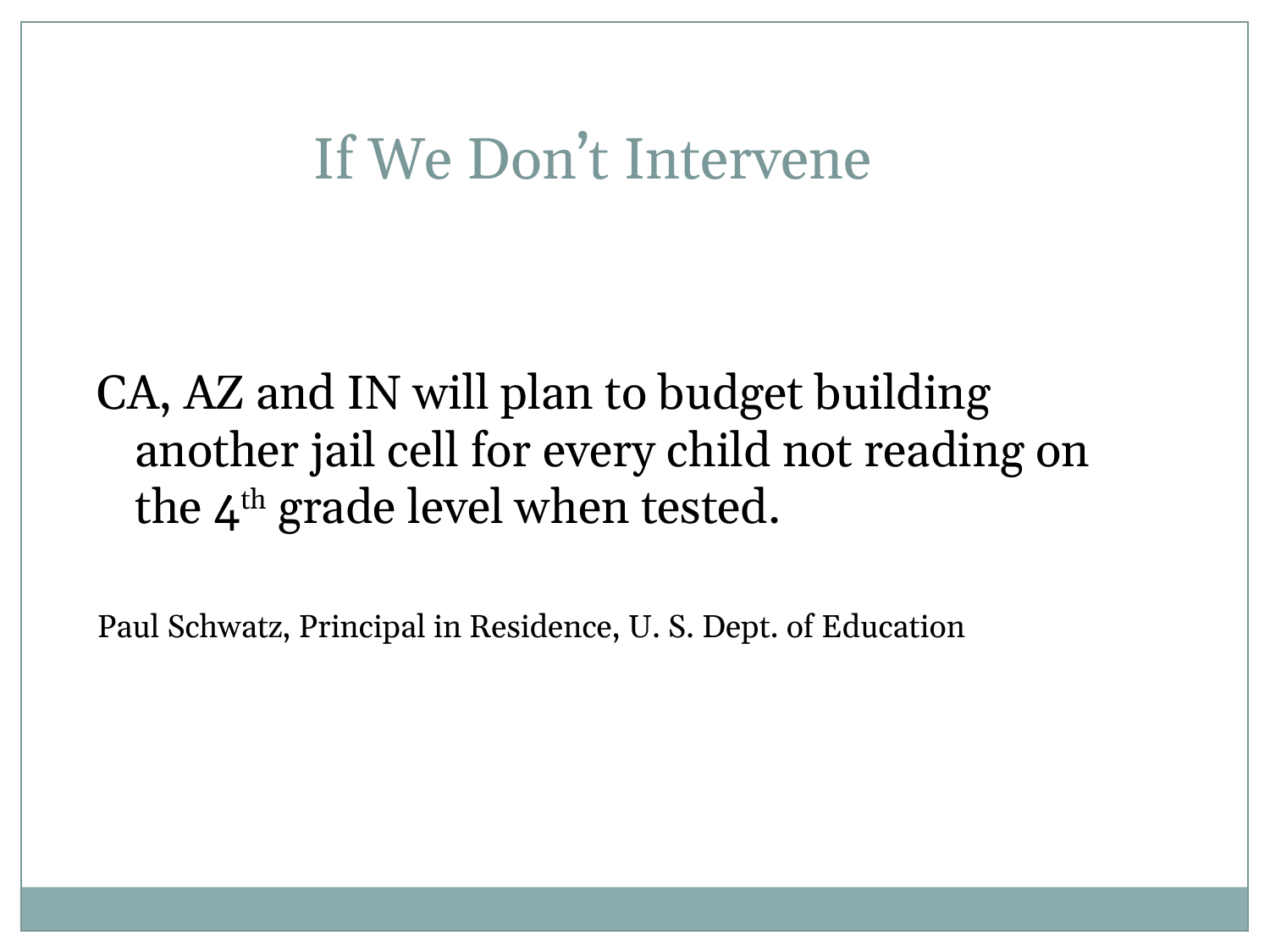

If We Don’t Intervene

CA, AZ and IN will plan to budget building another jail cell for every child not reading on the 4th grade level when tested.

Paul Schwatz, Principal in Residence, U. S. Dept. of Education